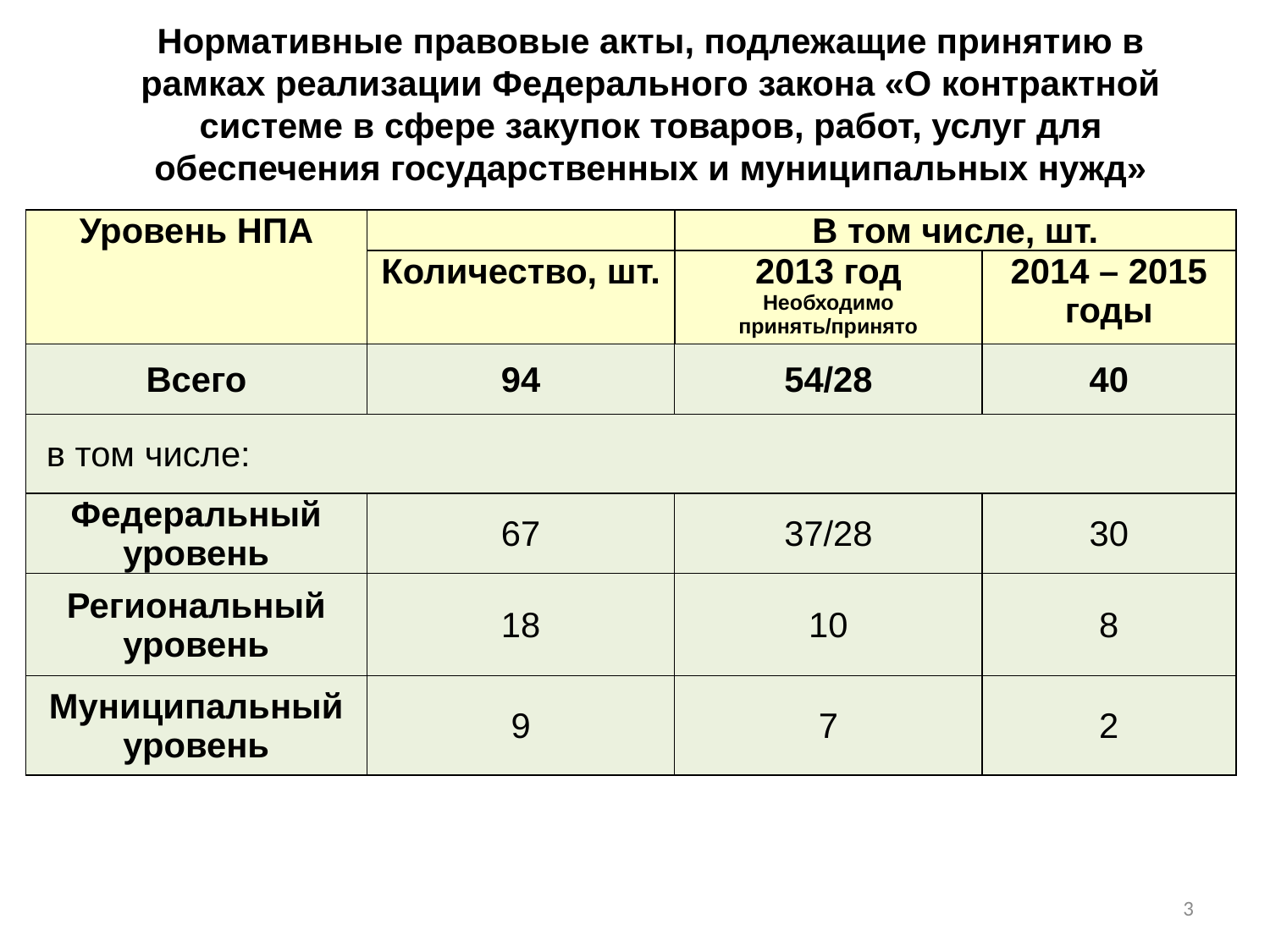

Нормативные правовые акты, подлежащие принятию в рамках реализации Федерального закона «О контрактной системе в сфере закупок товаров, работ, услуг для обеспечения государственных и муниципальных нужд»
| Уровень НПА |  | В том числе, шт. |  |
| --- | --- | --- | --- |
|  | Количество, шт. | 2013 год Необходимо принять/принято | 2014 – 2015 годы |
| Всего | 94 | 54/28 | 40 |
| в том числе: |  |  |  |
| Федеральный уровень | 67 | 37/28 | 30 |
| Региональный уровень | 18 | 10 | 8 |
| Муниципальный уровень | 9 | 7 | 2 |
3